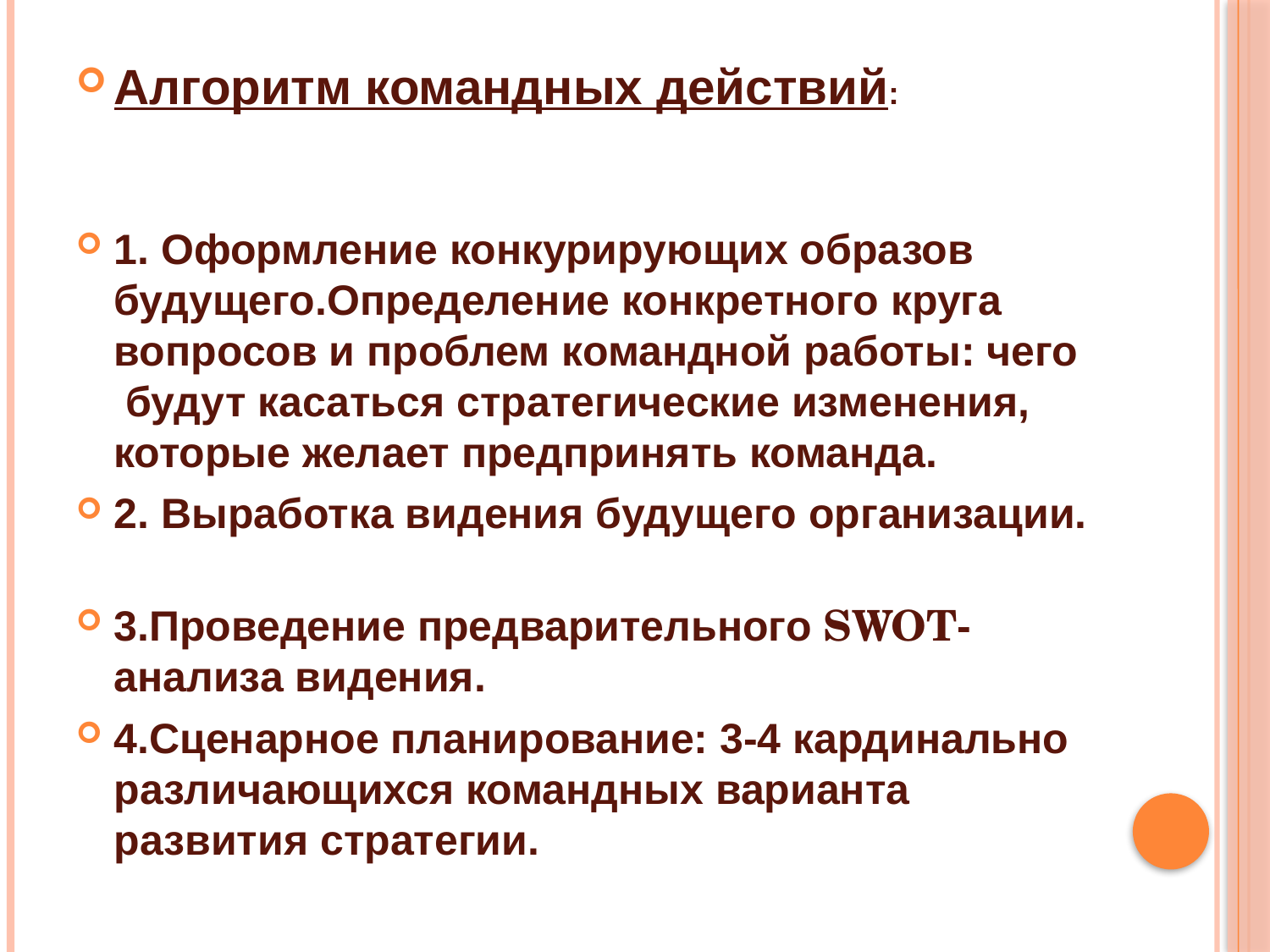

Алгоритм командных действий:

1. Оформление конкурирующих образов будущего.Определение конкретного круга вопросов и проблем командной работы: чего  будут касаться стратегические изменения, которые желает предпринять команда.
2. Выработка видения будущего организации.
3.Проведение предварительного SWOT-анализа видения.
4.Сценарное планирование: 3-4 кардинально различающихся командных варианта развития стратегии.

#